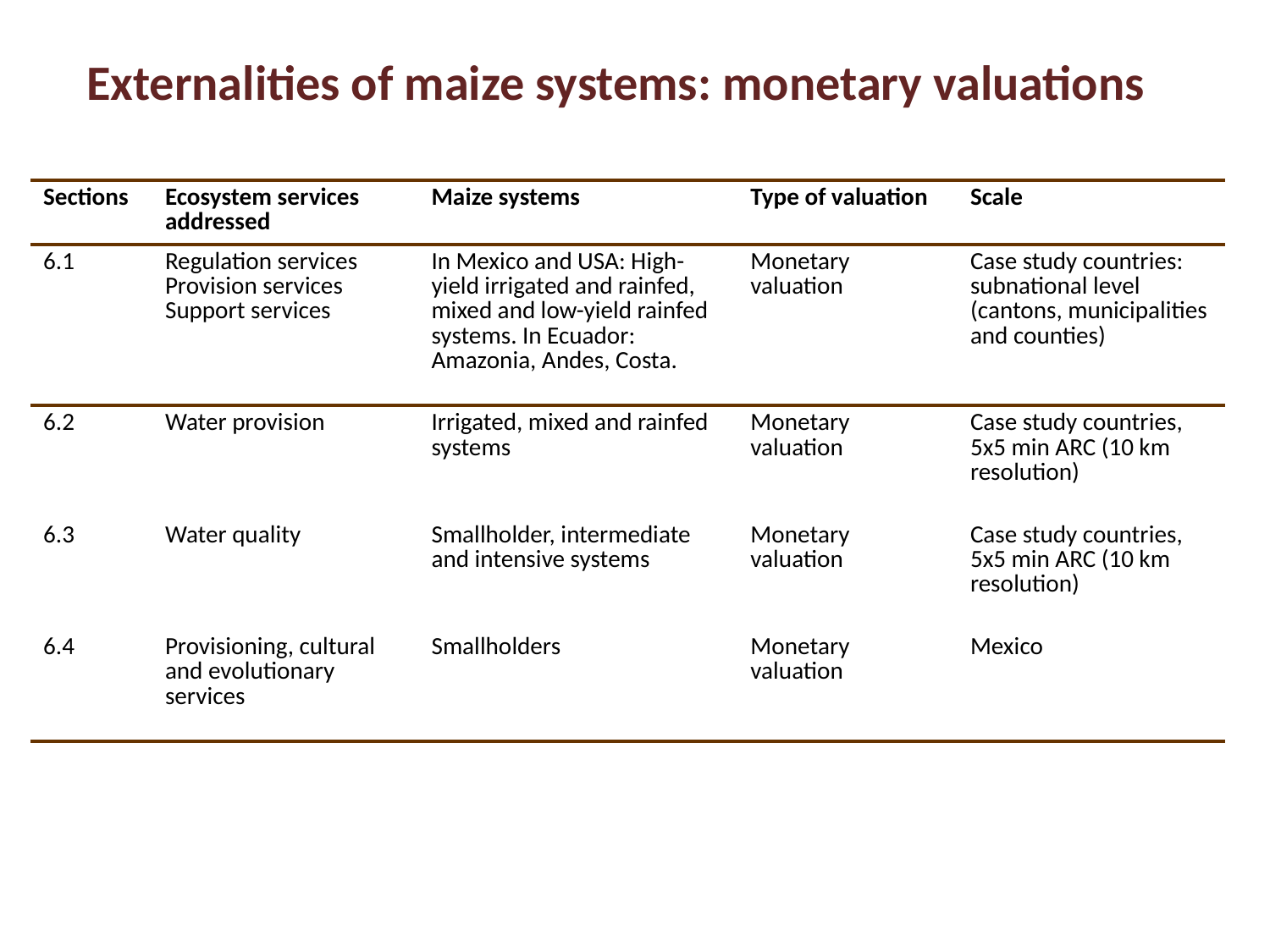

Externalities of maize systems: monetary valuations
| Sections | Ecosystem services addressed | Maize systems | Type of valuation | Scale |
| --- | --- | --- | --- | --- |
| 6.1 | Regulation services Provision services Support services | In Mexico and USA: High-yield irrigated and rainfed, mixed and low-yield rainfed systems. In Ecuador: Amazonia, Andes, Costa. | Monetary valuation | Case study countries: subnational level (cantons, municipalities and counties) |
| 6.2 | Water provision | Irrigated, mixed and rainfed systems | Monetary valuation | Case study countries, 5x5 min ARC (10 km resolution) |
| 6.3 | Water quality | Smallholder, intermediate and intensive systems | Monetary valuation | Case study countries, 5x5 min ARC (10 km resolution) |
| 6.4 | Provisioning, cultural and evolutionary services | Smallholders | Monetary valuation | Mexico |